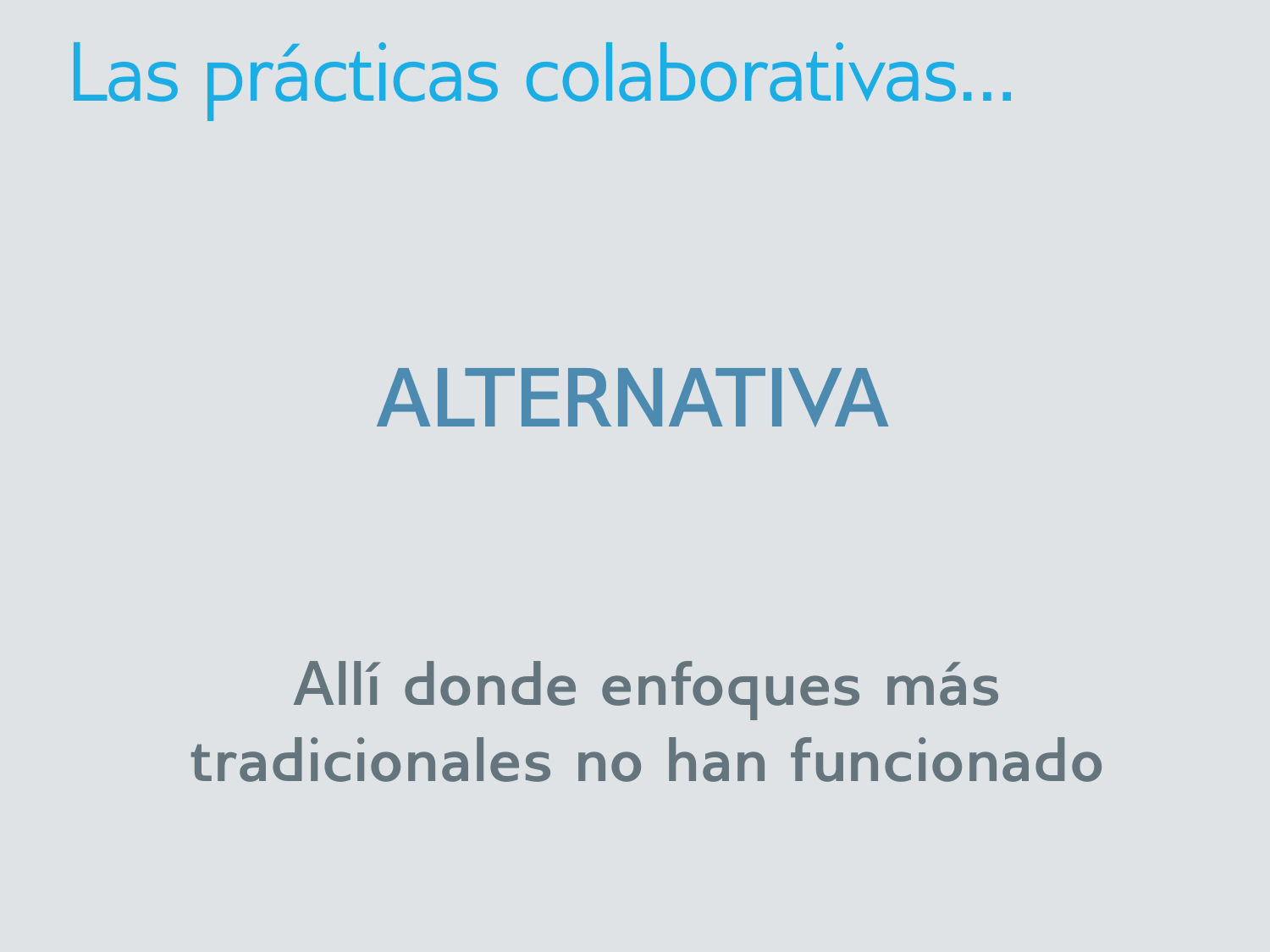

Las prácticas colaborativas…
ALTERNATIVA
Allí donde enfoques más tradicionales no han funcionado